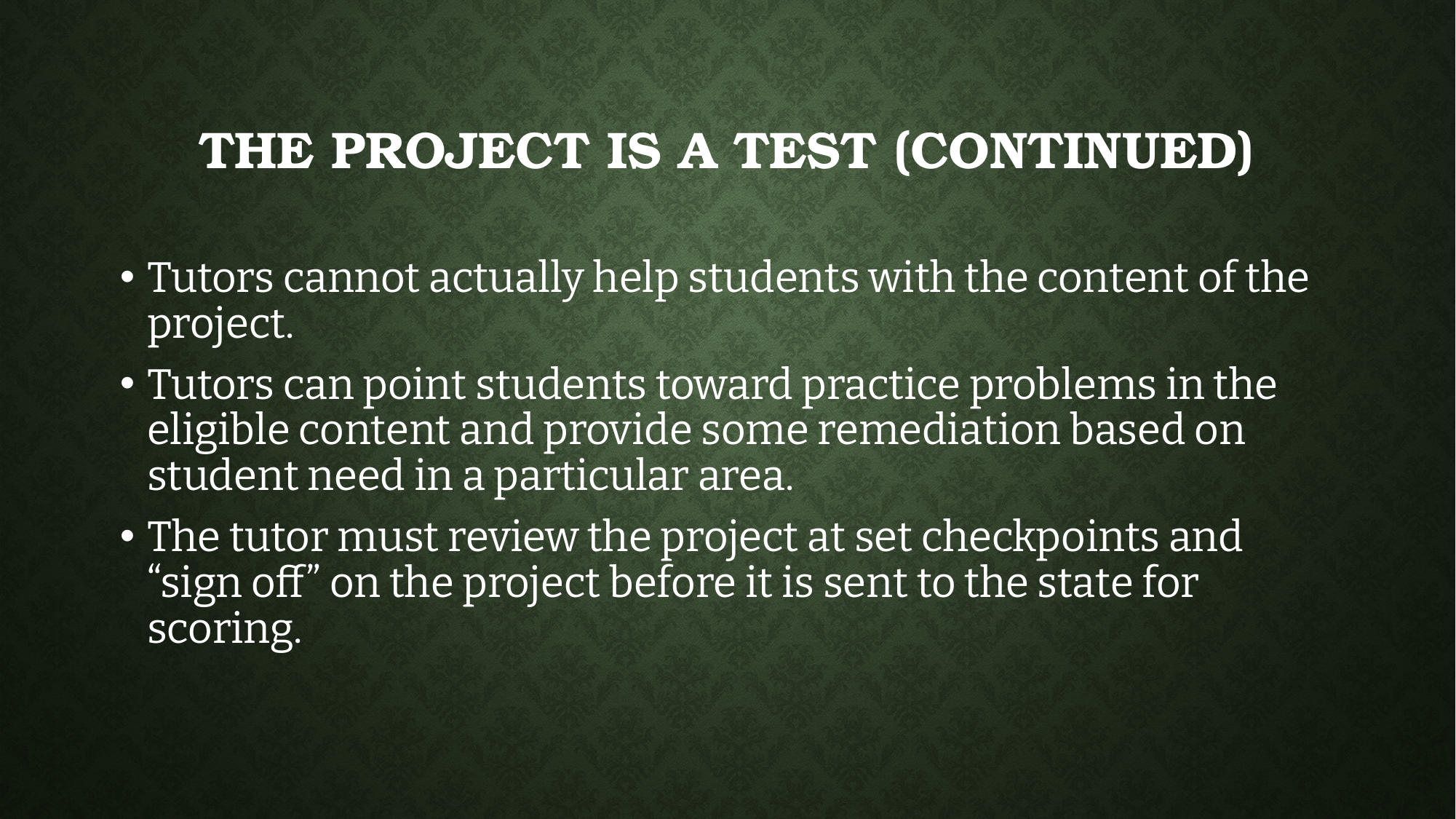

# The Project is a Test (Continued)
Tutors cannot actually help students with the content of the project.
Tutors can point students toward practice problems in the eligible content and provide some remediation based on student need in a particular area.
The tutor must review the project at set checkpoints and “sign off” on the project before it is sent to the state for scoring.